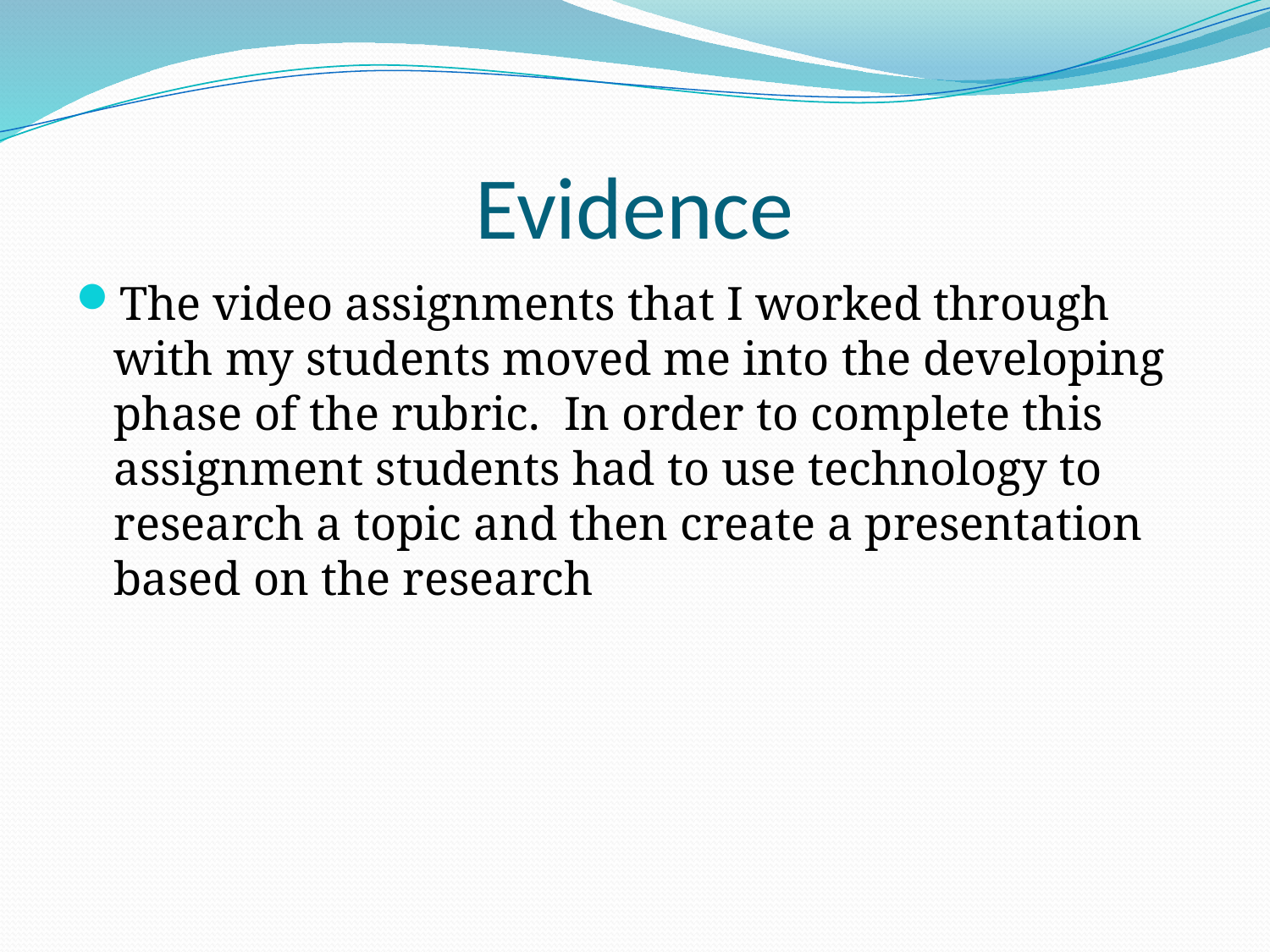

# Evidence
The video assignments that I worked through with my students moved me into the developing phase of the rubric.  In order to complete this assignment students had to use technology to research a topic and then create a presentation based on the research